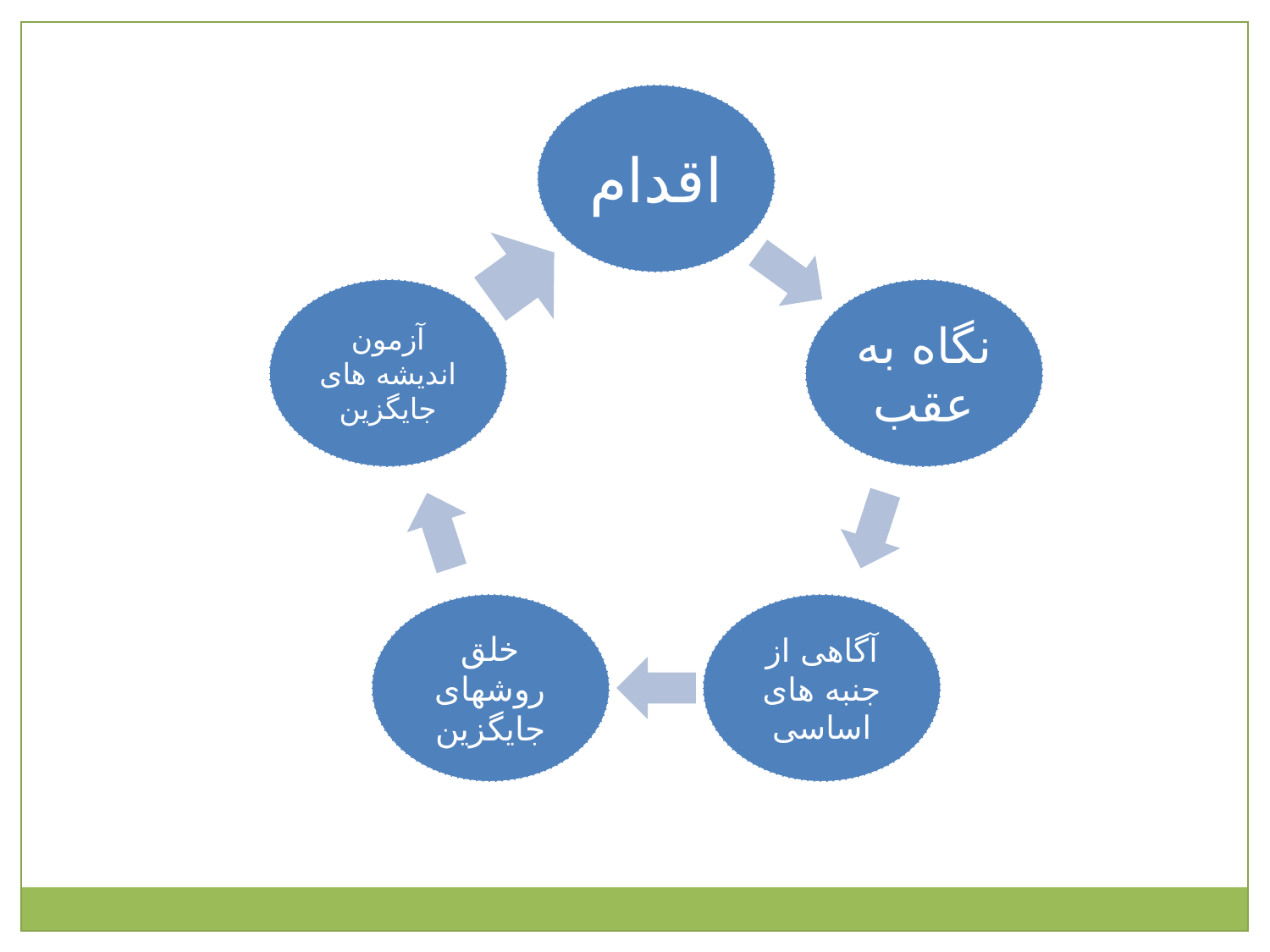

اقدام
نگاه به عقب
آگاهی از جنبه های اساسی
خلق روشهای جایگزین
آزمون اندیشه های جایگزین